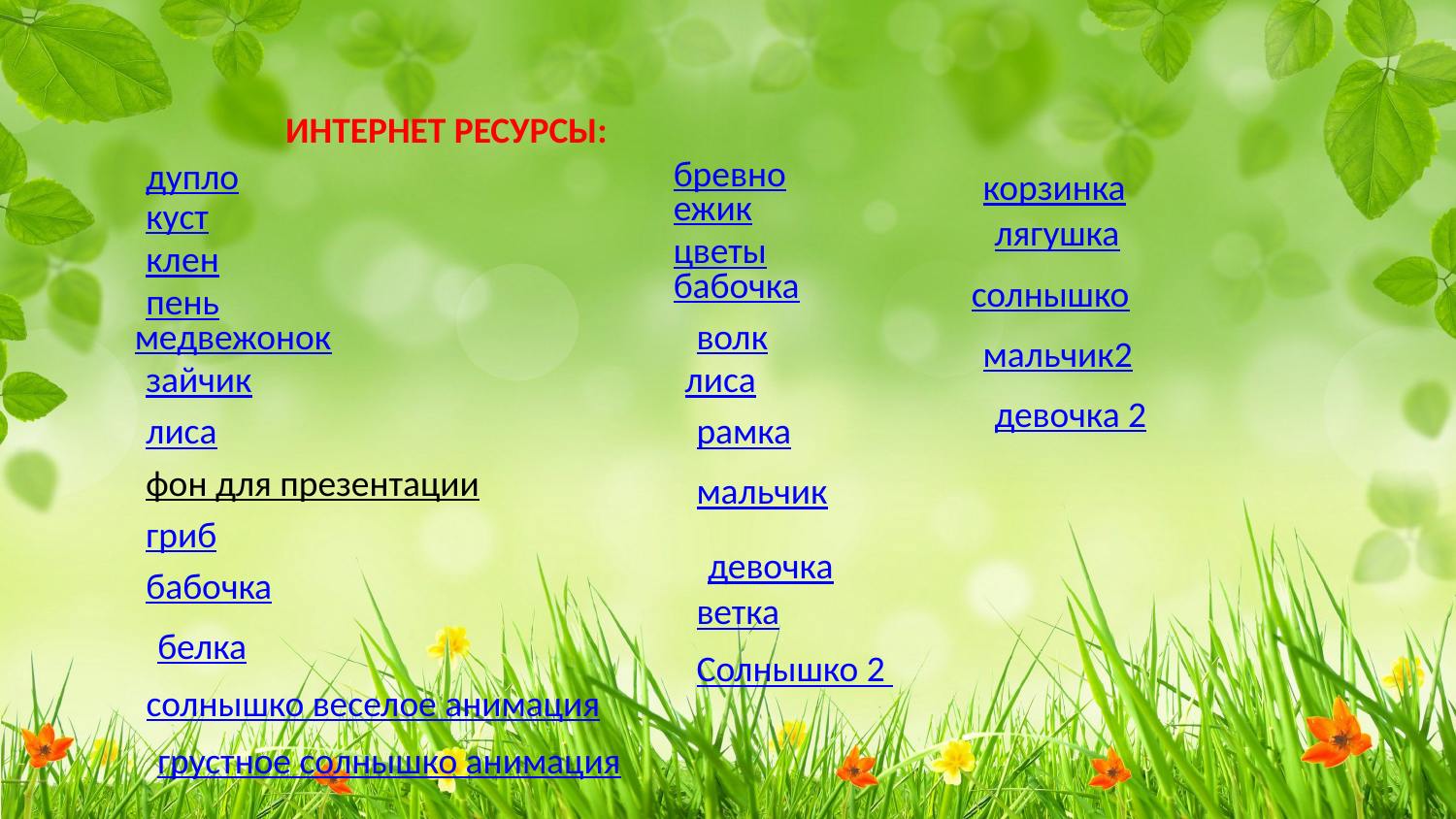

ИНТЕРНЕТ РЕСУРСЫ:
бревно
дупло
корзинка
ежик
куст
лягушка
цветы
клен
бабочка
солнышко
пень
медвежонок
волк
мальчик2
зайчик
лиса
девочка 2
лиса
рамка
фон для презентации
мальчик
гриб
девочка
бабочка
ветка
белка
Солнышко 2
солнышко веселое анимация
грустное солнышко анимация